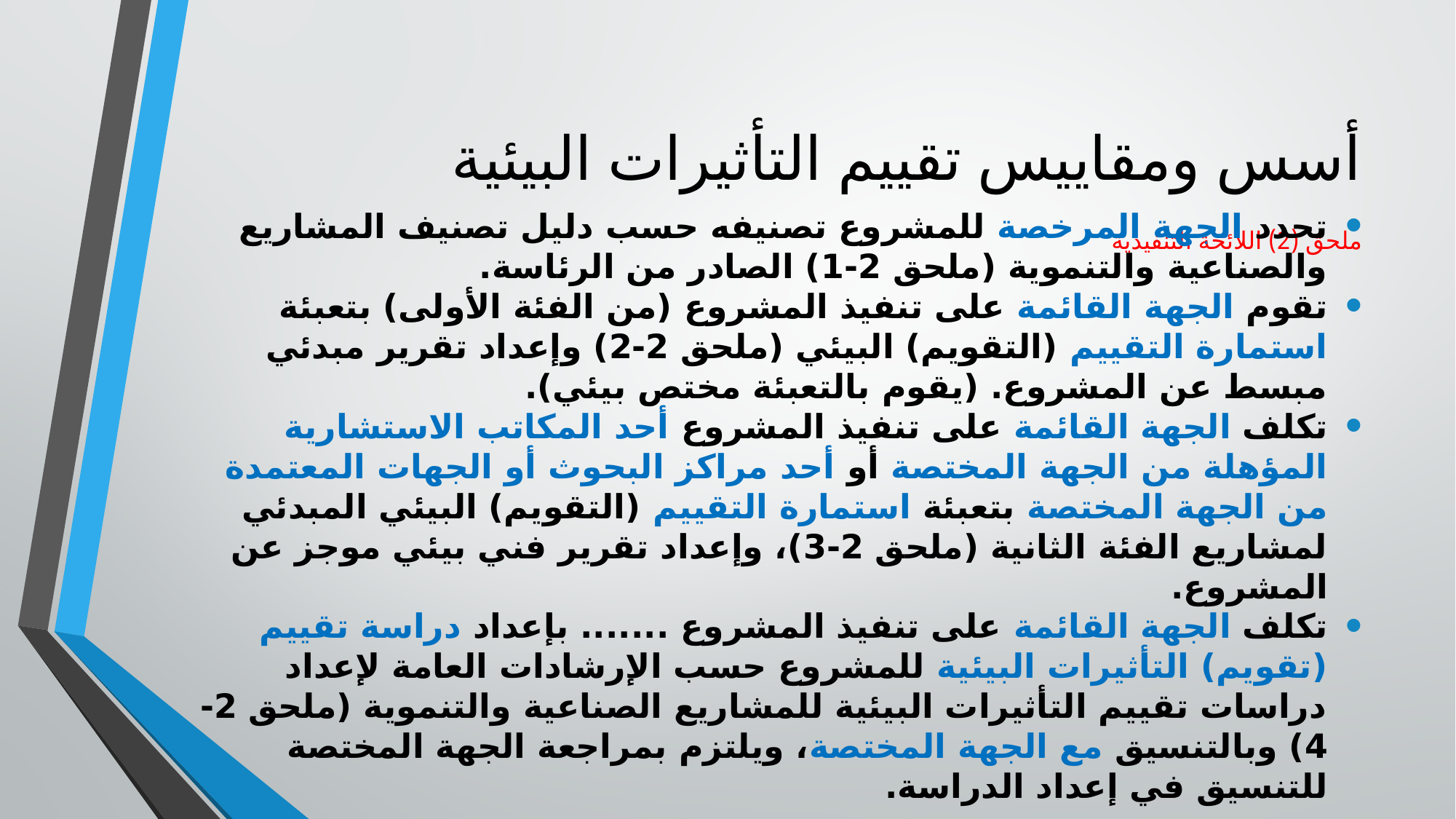

# أسس ومقاييس تقييم التأثيرات البيئية ملحق (2) اللائحة التنفيذية
تحدد الجهة المرخصة للمشروع تصنيفه حسب دليل تصنيف المشاريع والصناعية والتنموية (ملحق 2-1) الصادر من الرئاسة.
تقوم الجهة القائمة على تنفيذ المشروع (من الفئة الأولى) بتعبئة استمارة التقييم (التقويم) البيئي (ملحق 2-2) وإعداد تقرير مبدئي مبسط عن المشروع. (يقوم بالتعبئة مختص بيئي).
تكلف الجهة القائمة على تنفيذ المشروع أحد المكاتب الاستشارية المؤهلة من الجهة المختصة أو أحد مراكز البحوث أو الجهات المعتمدة من الجهة المختصة بتعبئة استمارة التقييم (التقويم) البيئي المبدئي لمشاريع الفئة الثانية (ملحق 2-3)، وإعداد تقرير فني بيئي موجز عن المشروع.
تكلف الجهة القائمة على تنفيذ المشروع ....... بإعداد دراسة تقييم (تقويم) التأثيرات البيئية للمشروع حسب الإرشادات العامة لإعداد دراسات تقييم التأثيرات البيئية للمشاريع الصناعية والتنموية (ملحق 2-4) وبالتنسيق مع الجهة المختصة، ويلتزم بمراجعة الجهة المختصة للتنسيق في إعداد الدراسة.